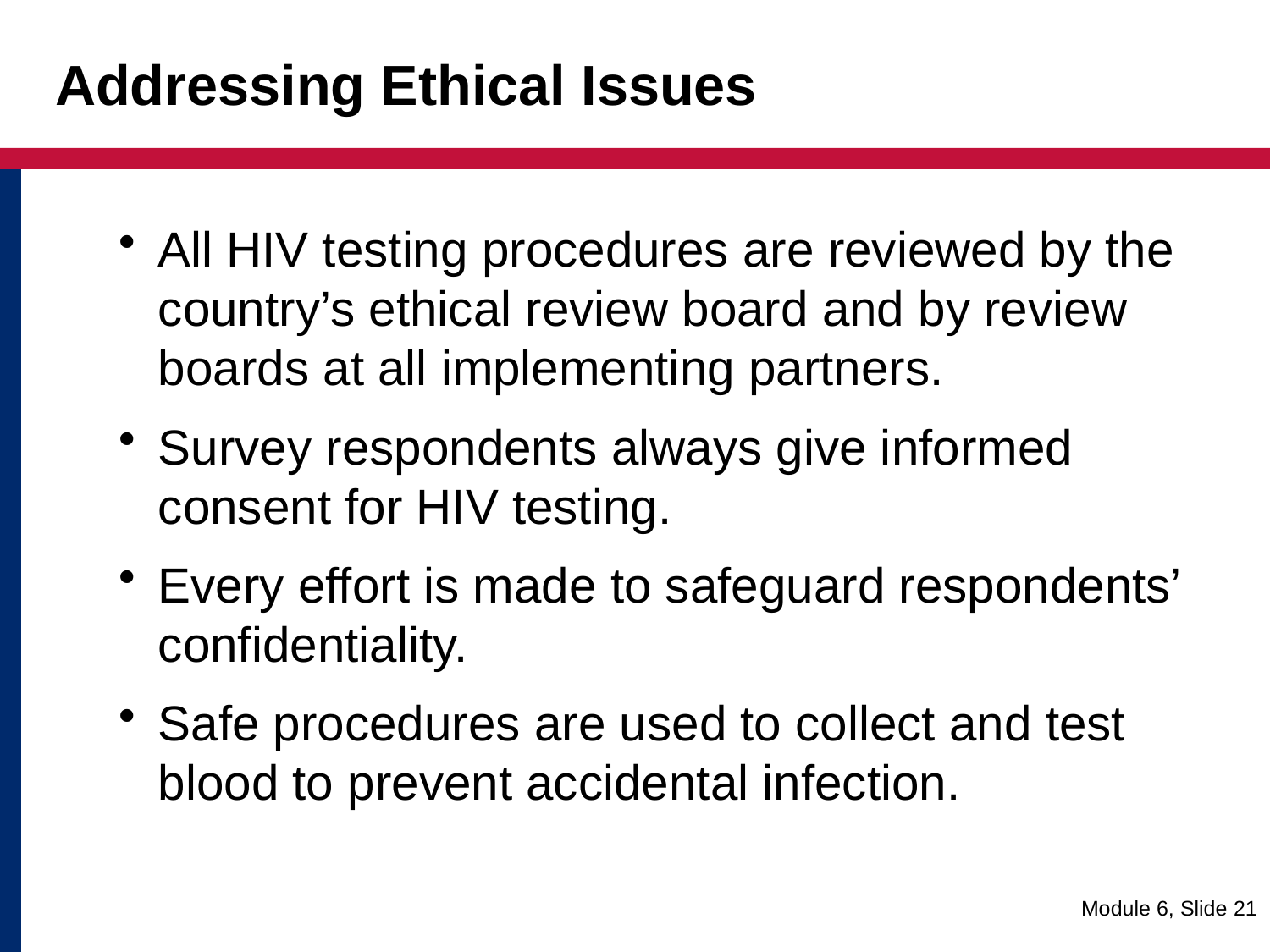

# Addressing Ethical Issues
All HIV testing procedures are reviewed by the country’s ethical review board and by review boards at all implementing partners.
Survey respondents always give informed consent for HIV testing.
Every effort is made to safeguard respondents’ confidentiality.
Safe procedures are used to collect and test blood to prevent accidental infection.

Module 6, Slide 21